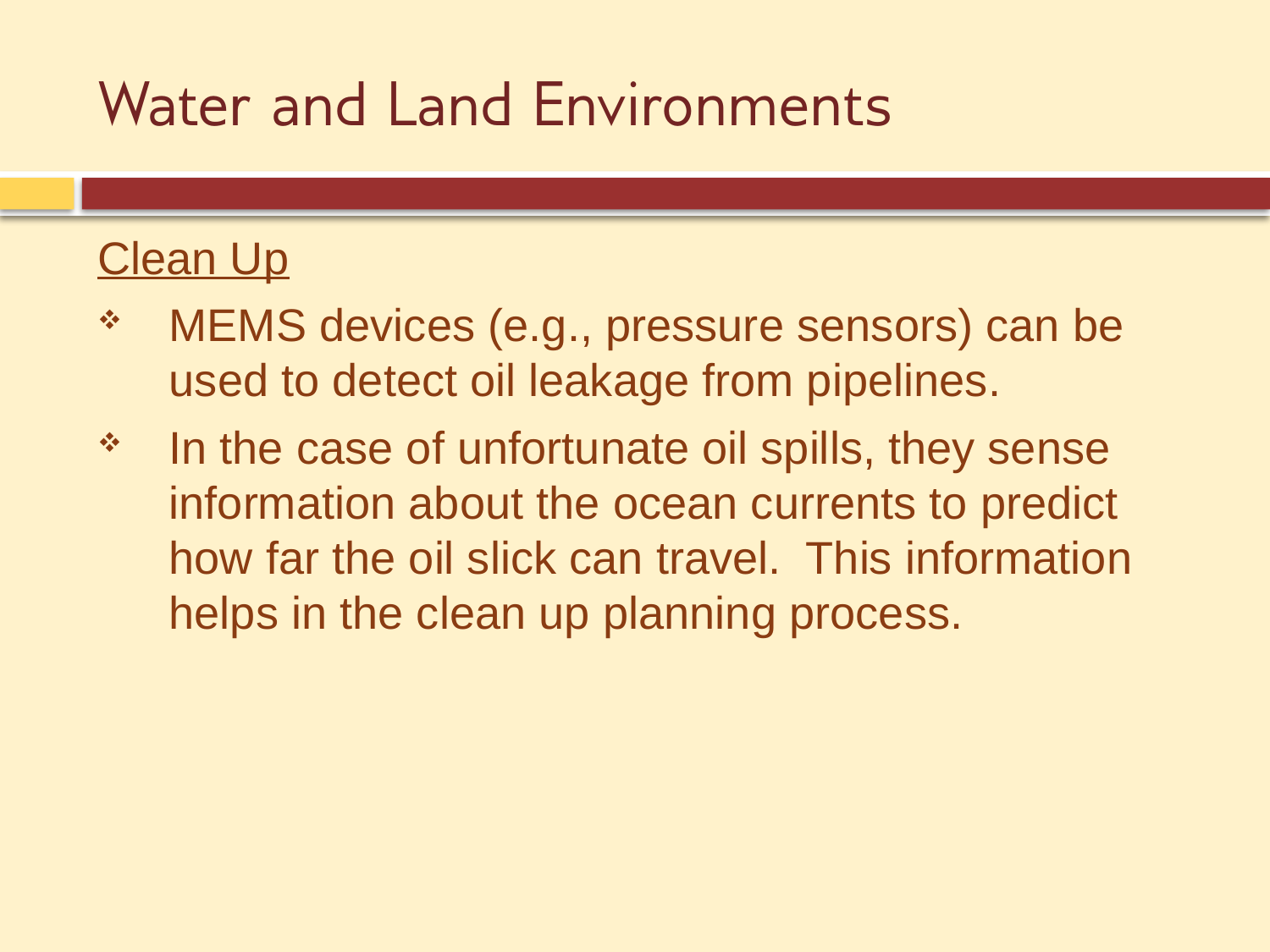

# Water and Land Environments
Clean Up
MEMS devices (e.g., pressure sensors) can be used to detect oil leakage from pipelines.
In the case of unfortunate oil spills, they sense information about the ocean currents to predict how far the oil slick can travel.  This information helps in the clean up planning process.